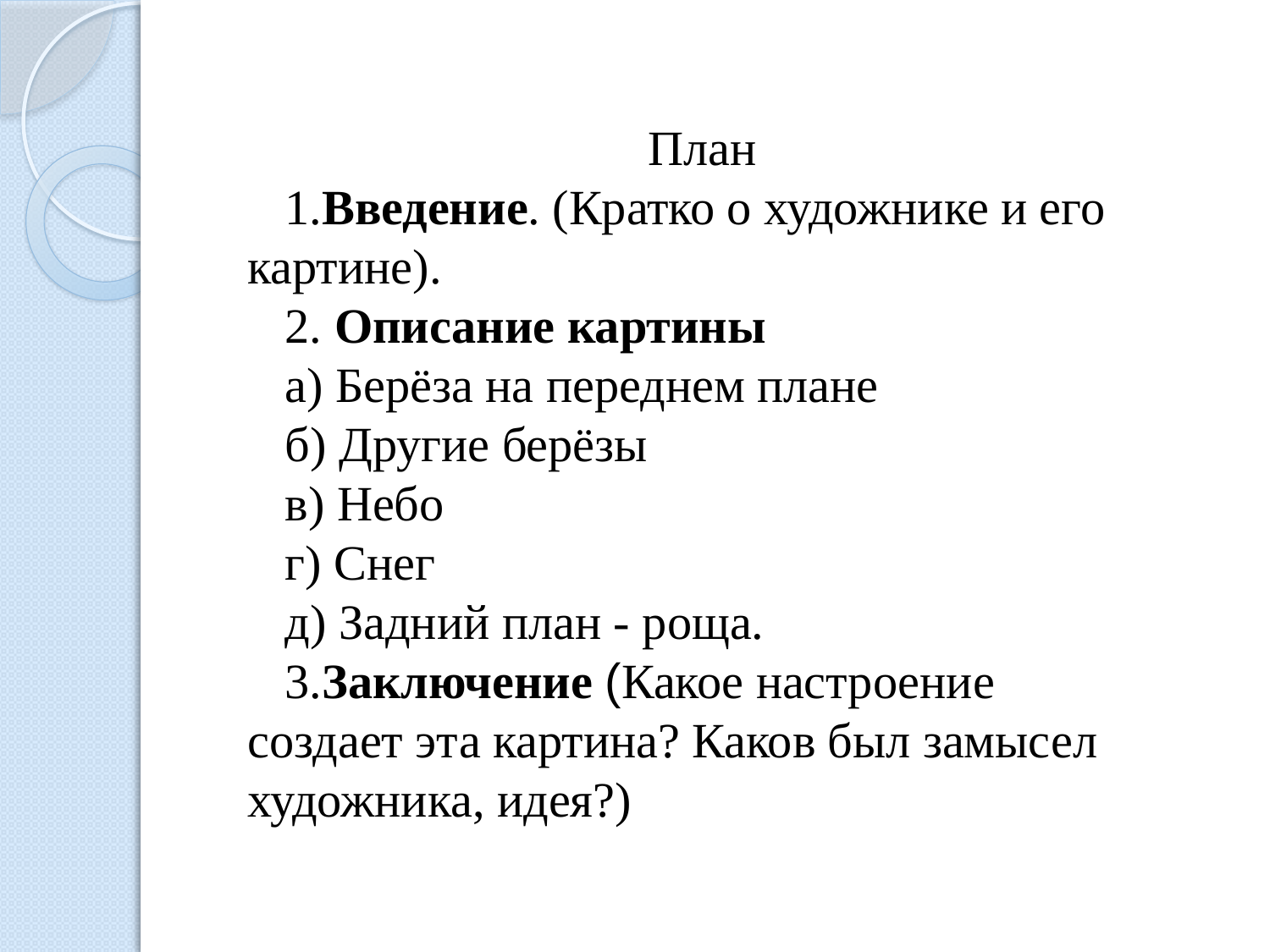

План
1.Введение. (Кратко о художнике и его картине).
2. Описание картины
а) Берёза на переднем плане
б) Другие берёзы
в) Небо
г) Снег
д) Задний план - роща.
3.Заключение (Какое настроение создает эта картина? Каков был замысел художника, идея?)